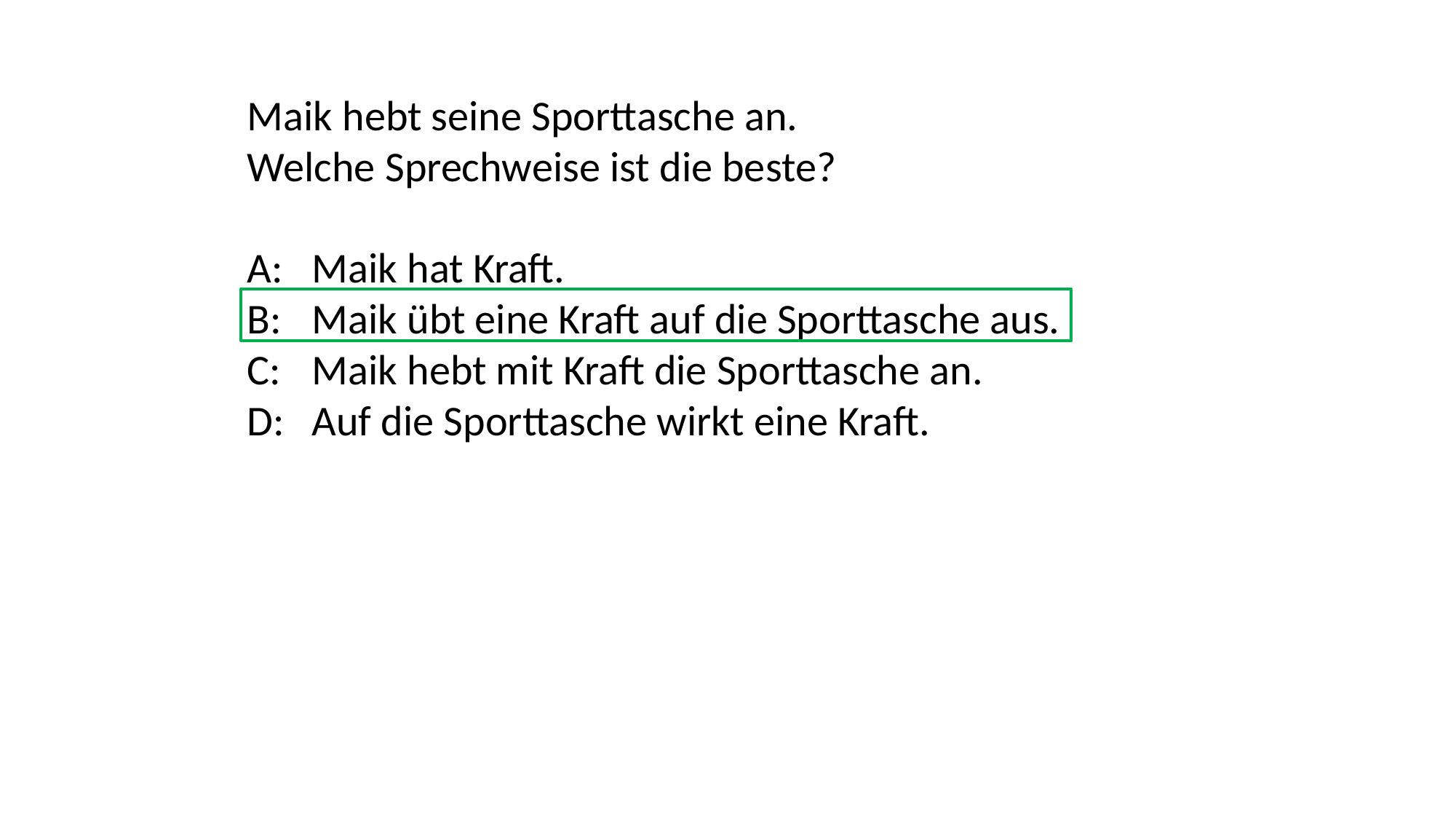

Maik hebt seine Sporttasche an.
Welche Sprechweise ist die beste?

A: 	Maik hat Kraft.
B: 	Maik übt eine Kraft auf die Sporttasche aus.
C: 	Maik hebt mit Kraft die Sporttasche an.
D: 	Auf die Sporttasche wirkt eine Kraft.